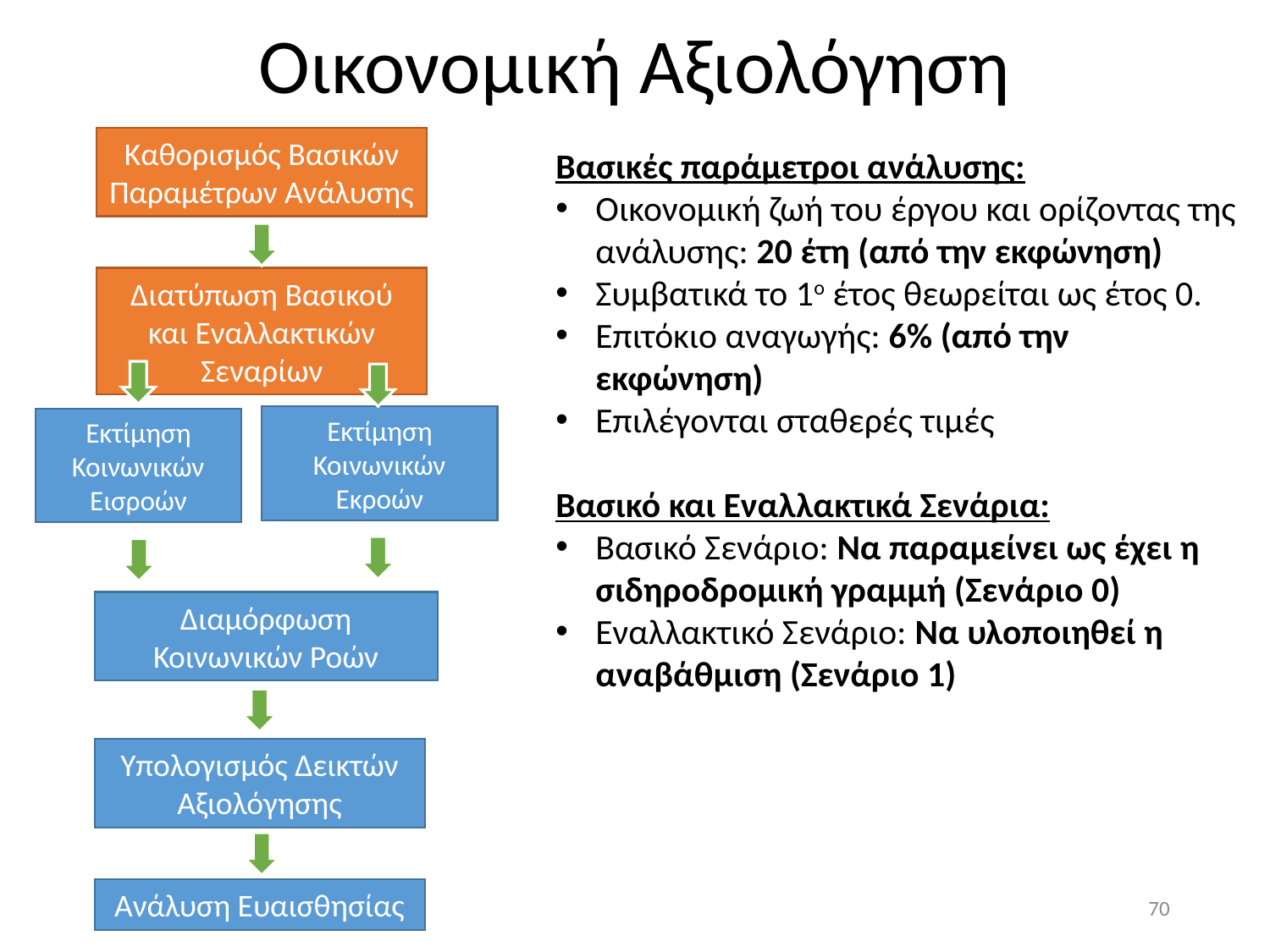

# Οικονομική Αξιολόγηση
Καθορισμός Βασικών Παραμέτρων Ανάλυσης

Διατύπωση Βασικού και Εναλλακτικών Σεναρίων

Εκτίμηση Κοινωνικών Εκροών
Εκτίμηση Κοινωνικών Εισροών

Διαμόρφωση Κοινωνικών Ροών

Υπολογισμός Δεικτών Αξιολόγησης

Ανάλυση Ευαισθησίας
Βασικές παράμετροι ανάλυσης:
Οικονομική ζωή του έργου και ορίζοντας της ανάλυσης: 20 έτη (από την εκφώνηση)
Συμβατικά το 1ο έτος θεωρείται ως έτος 0.
Επιτόκιο αναγωγής: 6% (από την εκφώνηση)
Επιλέγονται σταθερές τιμές

Βασικό και Εναλλακτικά Σενάρια:
Βασικό Σενάριο: Να παραμείνει ως έχει η σιδηροδρομική γραμμή (Σενάριο 0)
Εναλλακτικό Σενάριο: Να υλοποιηθεί η αναβάθμιση (Σενάριο 1)

70